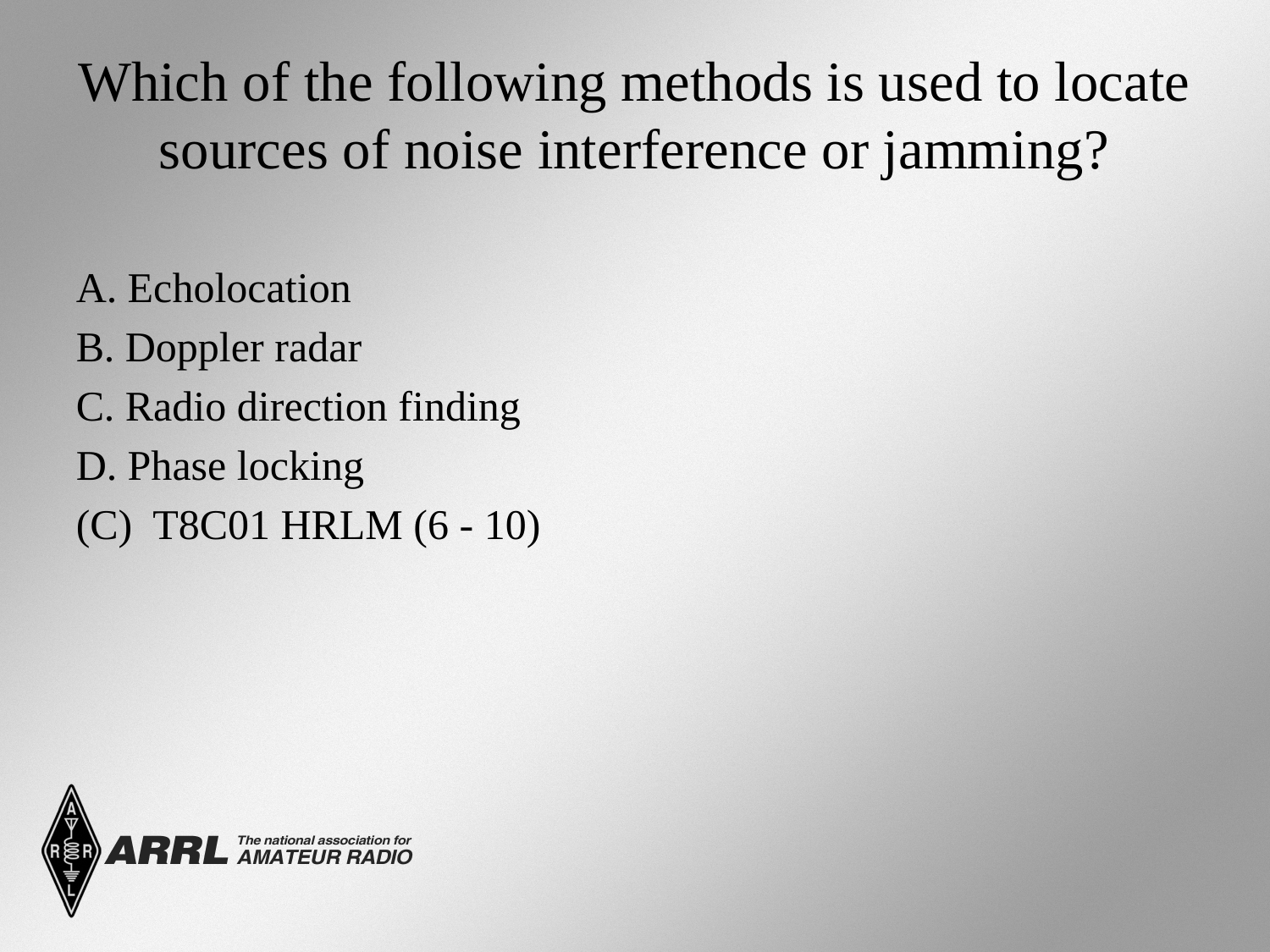

# Which of the following methods is used to locate sources of noise interference or jamming?
A. Echolocation
B. Doppler radar
C. Radio direction finding
D. Phase locking
(C)  T8C01 HRLM (6 - 10)